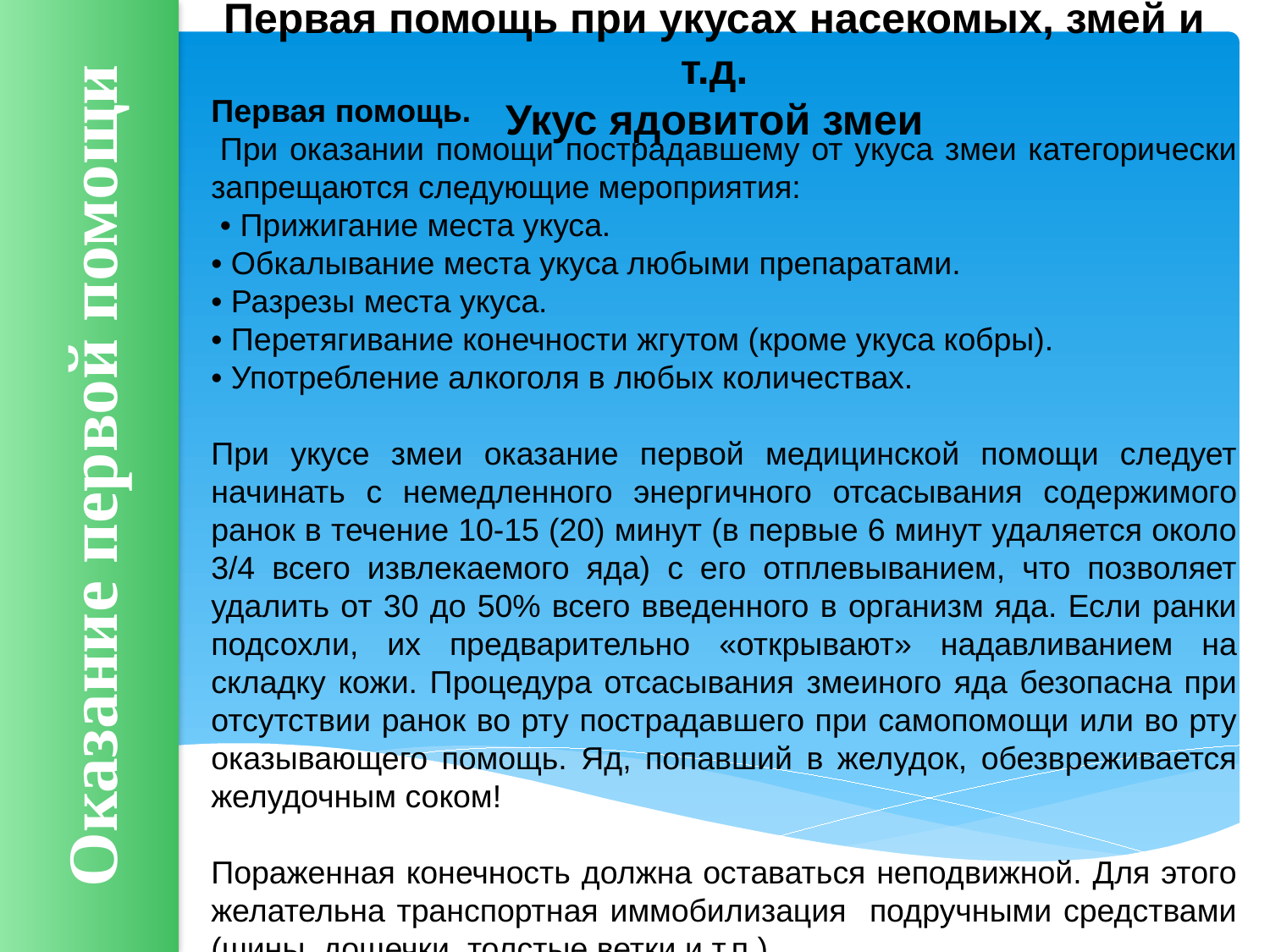

Первая помощь при укусах насекомых, змей и т.д.
Укус ядовитой змеи

Первая помощь.
 При оказании помощи пострадавшему от укуса змеи категорически запрещаются следующие мероприятия:
 • Прижигание места укуса.
• Обкалывание места укуса любыми препаратами.
• Разрезы места укуса.
• Перетягивание конечности жгутом (кроме укуса кобры).
• Употребление алкоголя в любых количествах.

При укусе змеи оказание первой медицинской помощи следует начинать с немедленного энергичного отсасывания содержимого ранок в течение 10-15 (20) минут (в первые 6 минут удаляется около 3/4 всего извлекаемого яда) с его отплевыванием, что позволяет удалить от 30 до 50% всего введенного в организм яда. Если ранки подсохли, их предварительно «открывают» надавливанием на складку кожи. Процедура отсасывания змеиного яда безопасна при отсутствии ранок во рту пострадавшего при самопомощи или во рту оказывающего помощь. Яд, попавший в желудок, обезвреживается желудочным соком!
Пораженная конечность должна оставаться неподвижной. Для этого желательна транспортная иммобилизация  подручными средствами (шины, дощечки, толстые ветки и т.п.).
Оказание первой помощи